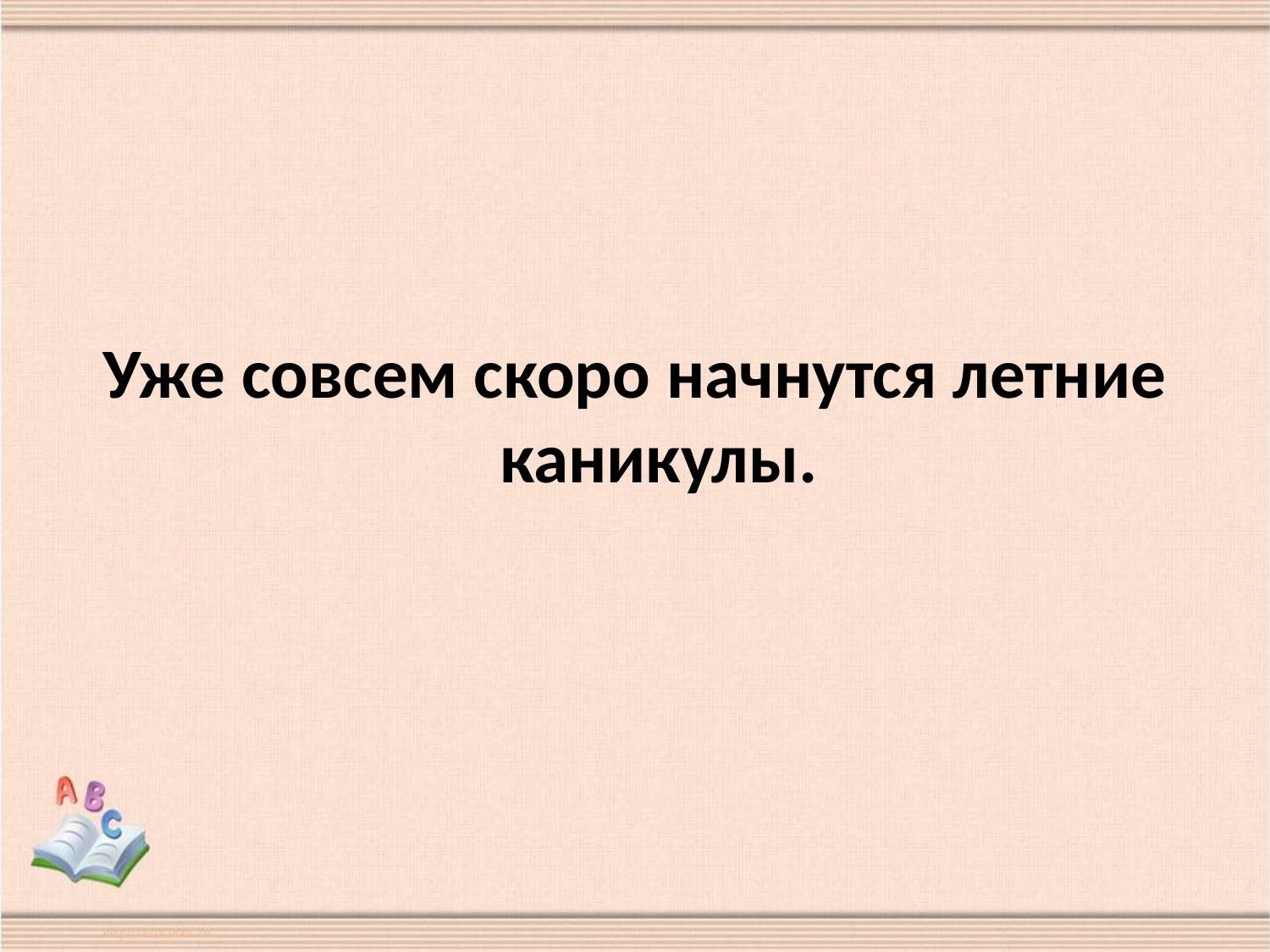

#

Уже совсем скоро начнутся летние каникулы.